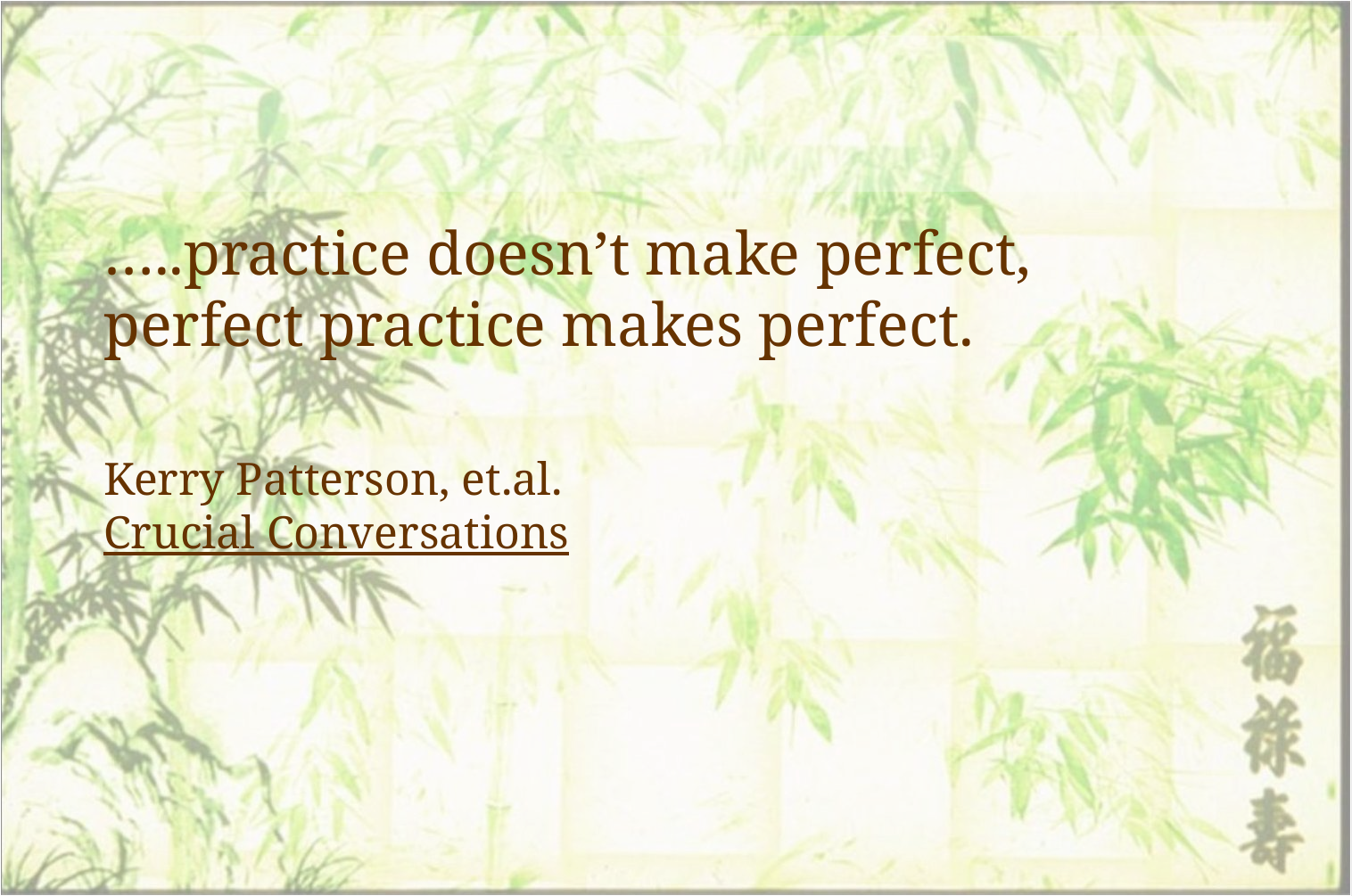

…..practice doesn’t make perfect, perfect practice makes perfect.

Kerry Patterson, et.al.
Crucial Conversations